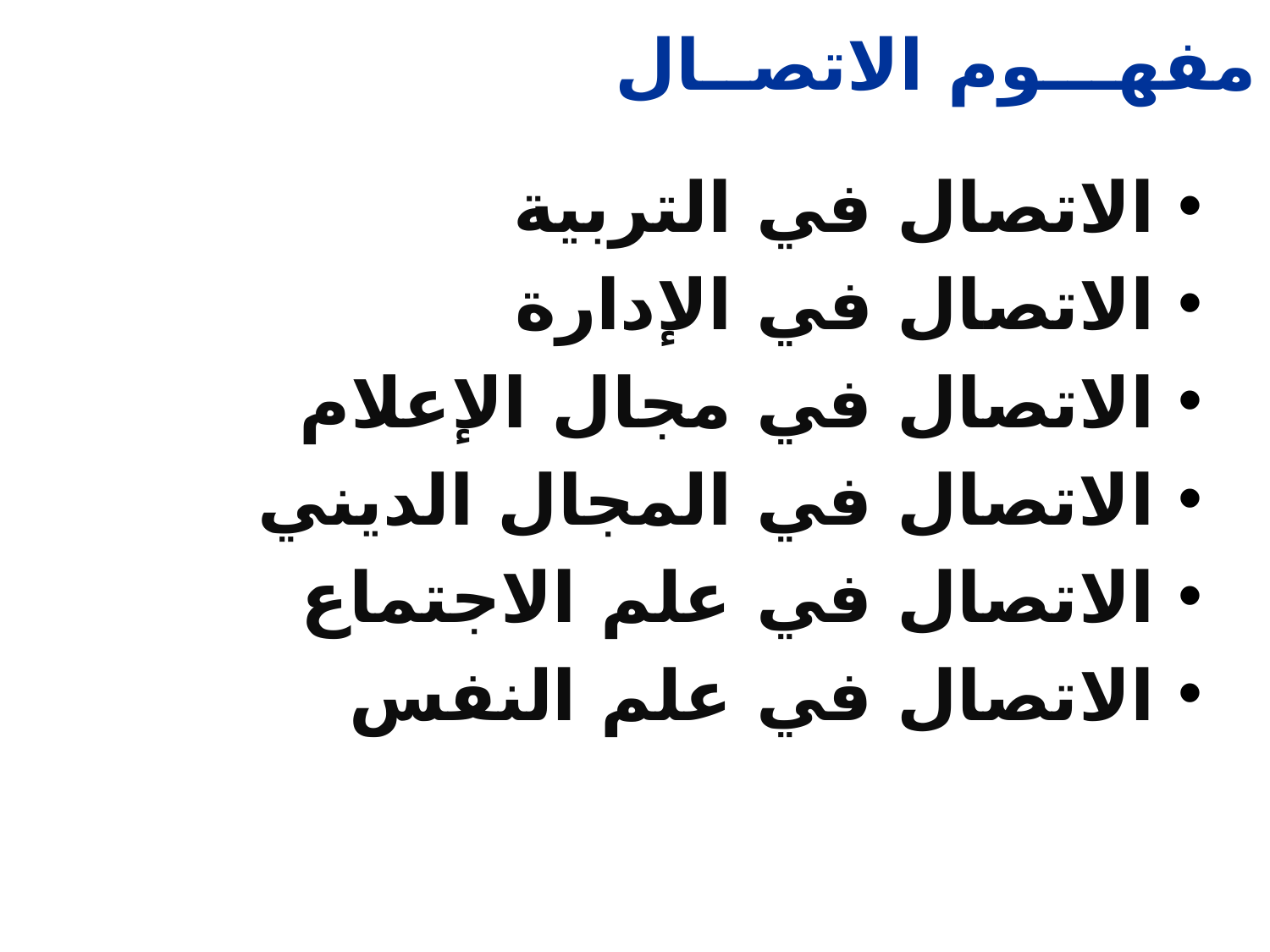

مفهـــوم الاتصــال
الاتصال في التربية
الاتصال في الإدارة
الاتصال في مجال الإعلام
الاتصال في المجال الديني
الاتصال في علم الاجتماع
الاتصال في علم النفس